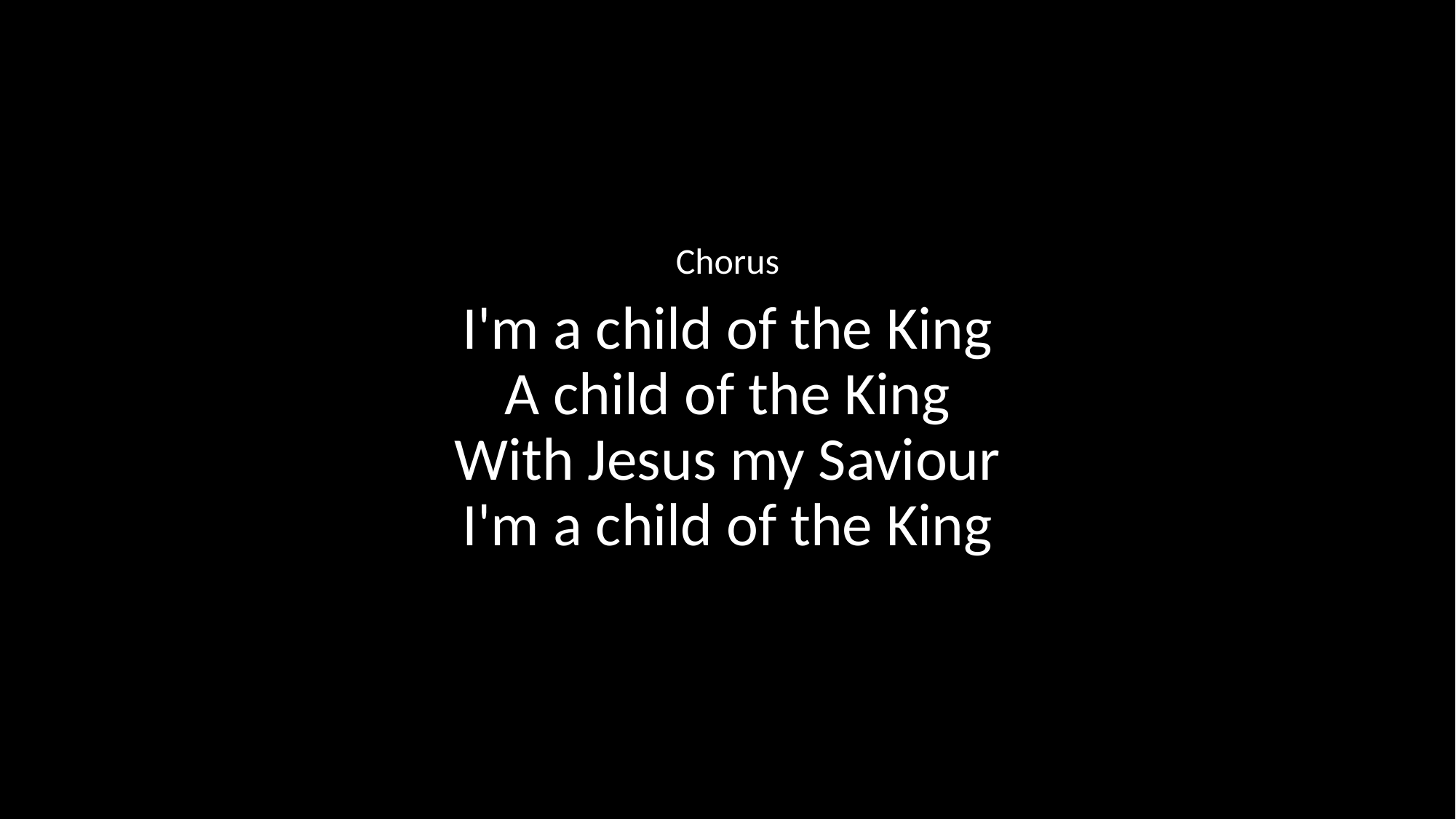

Chorus
I'm a child of the King
A child of the King
With Jesus my Saviour
I'm a child of the King